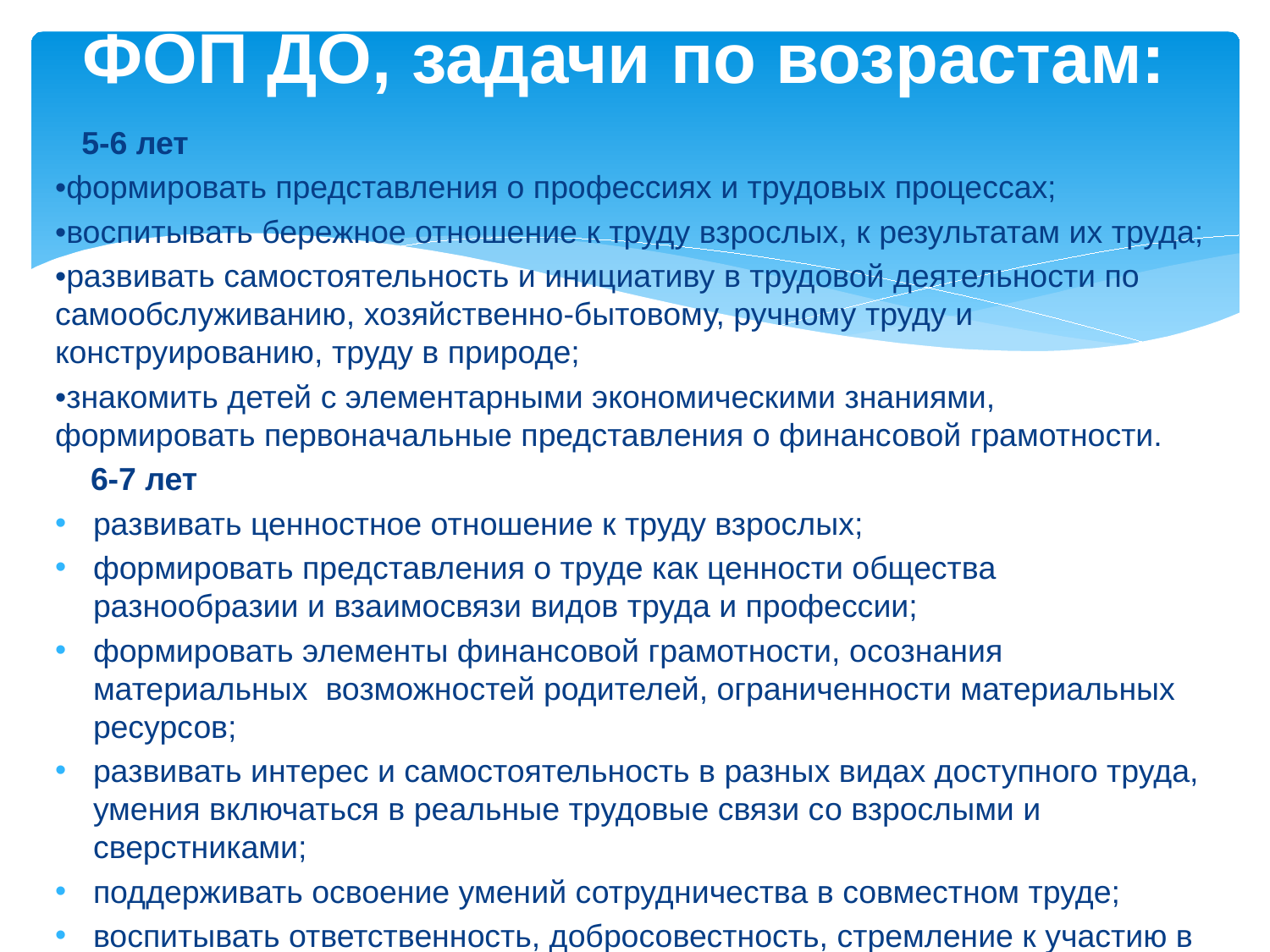

# ФОП ДО, задачи по возрастам:
   5-6 лет
•формировать представления о профессиях и трудовых процессах;
•воспитывать бережное отношение к труду взрослых, к результатам их труда;
•развивать самостоятельность и инициативу в трудовой деятельности по самообслуживанию, хозяйственно-бытовому, ручному труду и конструированию, труду в природе;
•знакомить детей с элементарными экономическими знаниями, формировать первоначальные представления о финансовой грамотности.
    6-7 лет
развивать ценностное отношение к труду взрослых;
формировать представления о труде как ценности общества разнообразии и взаимосвязи видов труда и профессии;
формировать элементы финансовой грамотности, осознания материальных  возможностей родителей, ограниченности материальных ресурсов;
развивать интерес и самостоятельность в разных видах доступного труда, умения включаться в реальные трудовые связи со взрослыми и сверстниками;
поддерживать освоение умений сотрудничества в совместном труде;
воспитывать ответственность, добросовестность, стремление к участию в труде взрослых, оказанию посильной помощи.